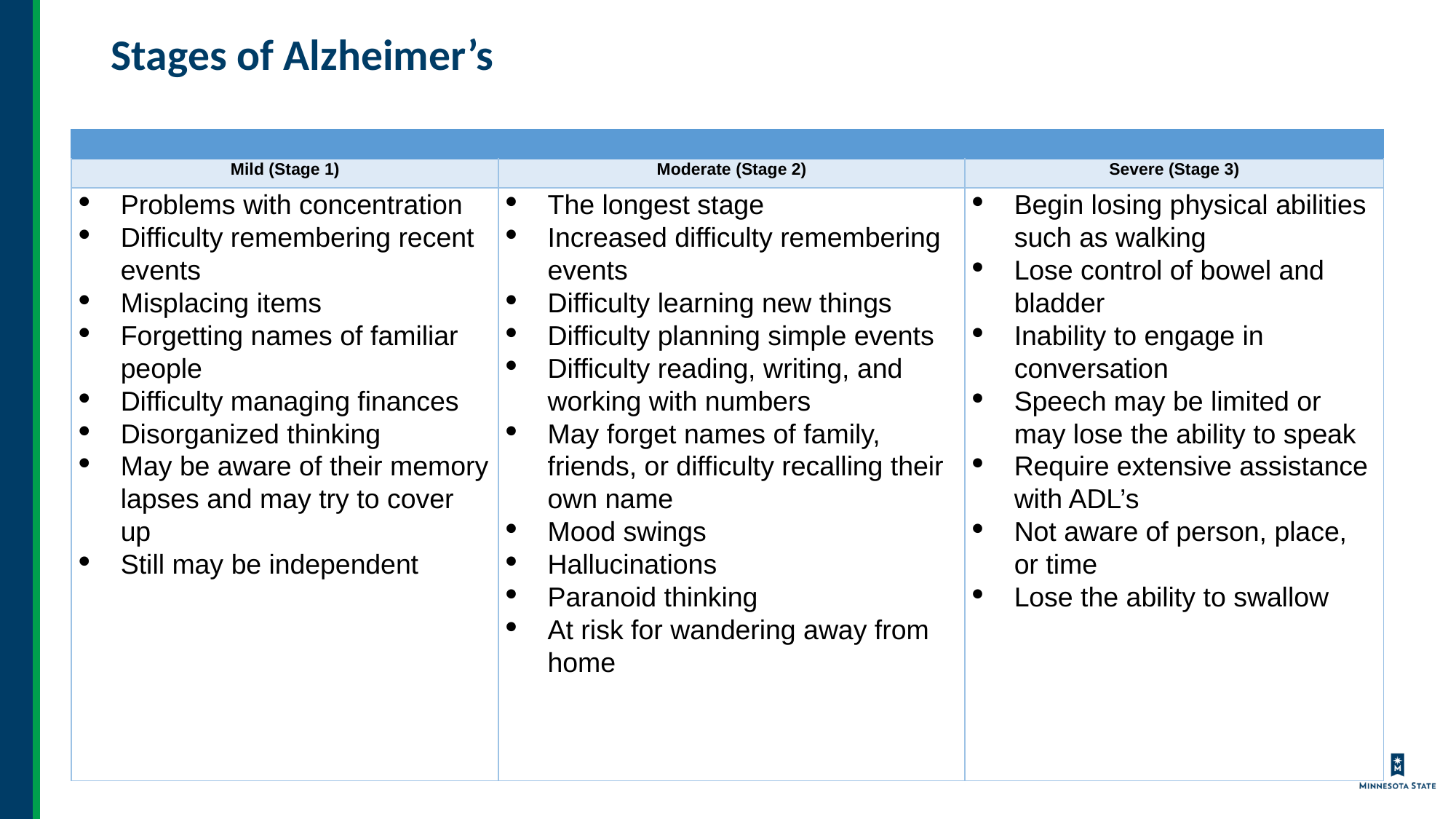

# Stages of Alzheimer’s
|  |  |  |
| --- | --- | --- |
| Mild (Stage 1) | Moderate (Stage 2) | Severe (Stage 3) |
| Problems with concentration Difficulty remembering recent events Misplacing items Forgetting names of familiar people Difficulty managing finances Disorganized thinking May be aware of their memory lapses and may try to cover up Still may be independent | The longest stage Increased difficulty remembering events Difficulty learning new things Difficulty planning simple events Difficulty reading, writing, and working with numbers May forget names of family, friends, or difficulty recalling their own name Mood swings Hallucinations Paranoid thinking At risk for wandering away from home | Begin losing physical abilities such as walking Lose control of bowel and bladder Inability to engage in conversation Speech may be limited or may lose the ability to speak Require extensive assistance with ADL’s Not aware of person, place, or time Lose the ability to swallow |